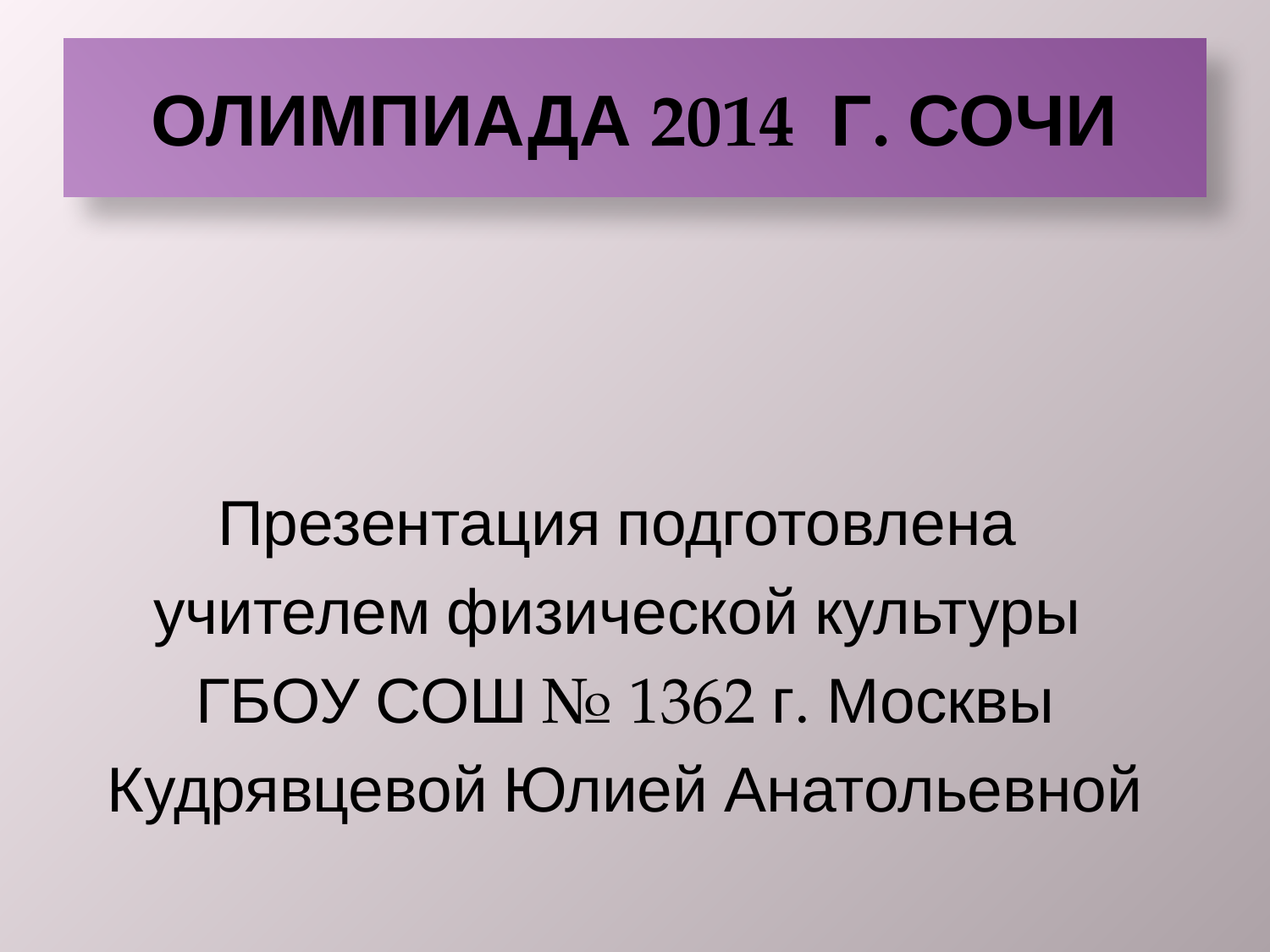

# ОЛИМПИАДА 2014  г. СОЧИ
Презентация подготовлена
учителем физической культуры
ГБОУ СОШ № 1362 г. Москвы
Кудрявцевой Юлией Анатольевной